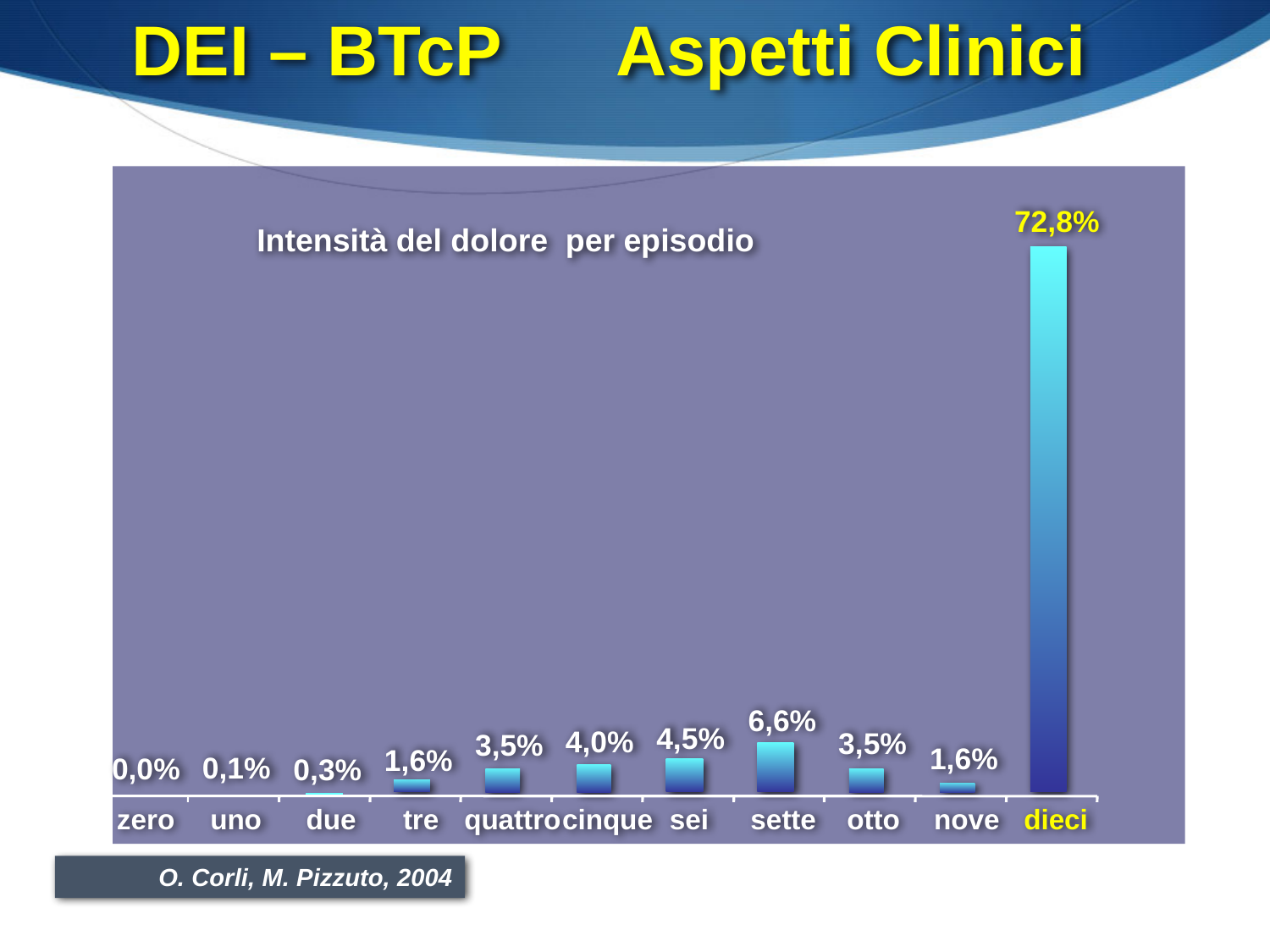

DEI – BTcP      Aspetti Clinici

72,8%
Intensità del dolore  per episodio

6,6%
4,5%
4,0%
3,5%
3,5%
1,6%
1,6%

0,1%
0,0%
0,3%

zero
uno
due
tre
quattro
cinque
sei
sette
otto
nove
dieci

O. Corli, M. Pizzuto, 2004